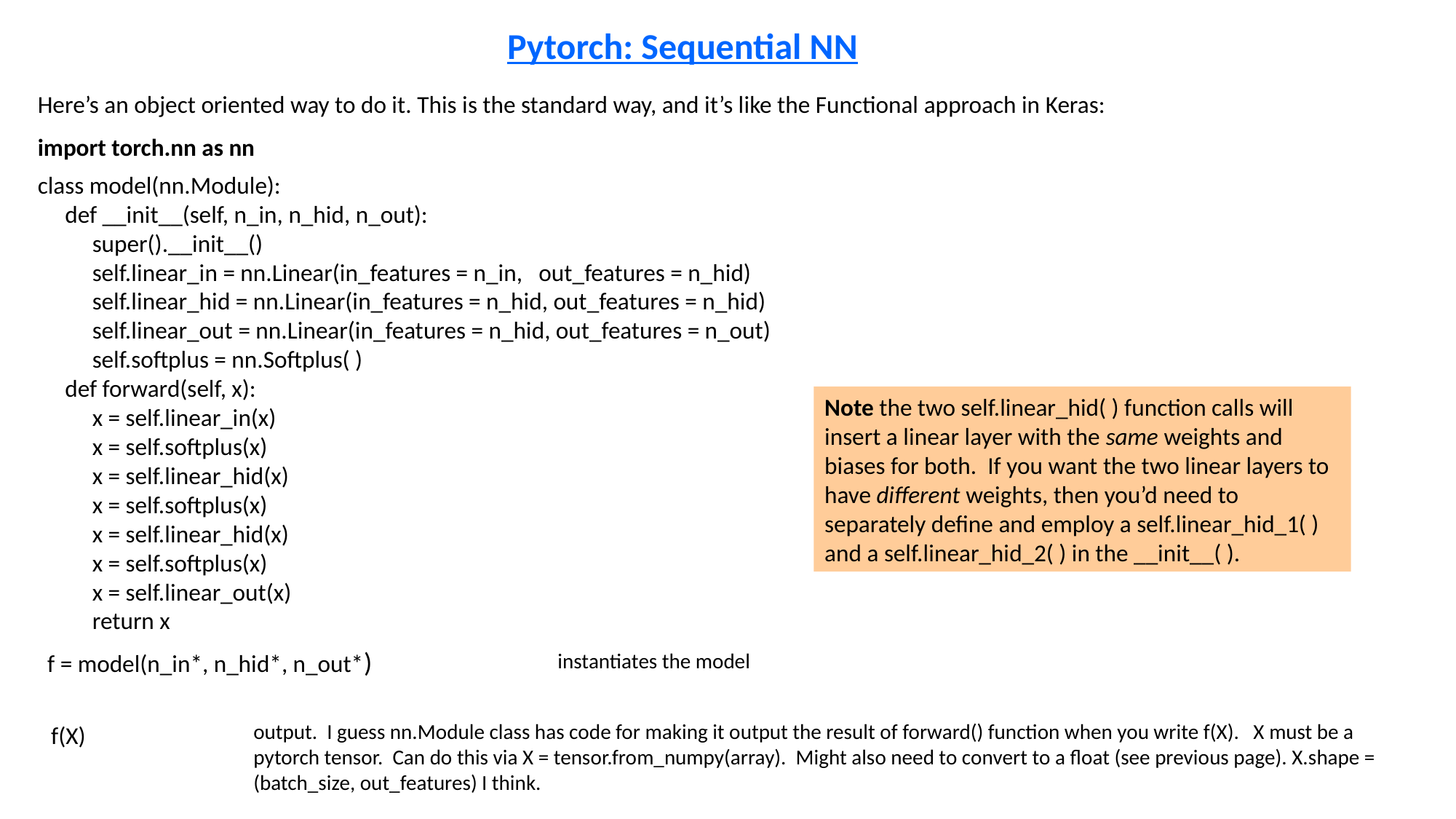

Pytorch: Sequential NN
Here’s an object oriented way to do it. This is the standard way, and it’s like the Functional approach in Keras:
import torch.nn as nn
class model(nn.Module):
     def __init__(self, n_in, n_hid, n_out):
          super().__init__()
          self.linear_in = nn.Linear(in_features = n_in,   out_features = n_hid)
          self.linear_hid = nn.Linear(in_features = n_hid, out_features = n_hid)
          self.linear_out = nn.Linear(in_features = n_hid, out_features = n_out)
          self.softplus = nn.Softplus( )
     def forward(self, x):
          x = self.linear_in(x)
          x = self.softplus(x)
          x = self.linear_hid(x)
          x = self.softplus(x)
          x = self.linear_hid(x)
          x = self.softplus(x)
          x = self.linear_out(x)
          return x
Note the two self.linear_hid( ) function calls will insert a linear layer with the same weights and biases for both.  If you want the two linear layers to have different weights, then you’d need to separately define and employ a self.linear_hid_1( ) and a self.linear_hid_2( ) in the __init__( ).
f = model(n_in*, n_hid*, n_out*)
instantiates the model
output.  I guess nn.Module class has code for making it output the result of forward() function when you write f(X).   X must be a pytorch tensor.  Can do this via X = tensor.from_numpy(array).  Might also need to convert to a float (see previous page). X.shape = (batch_size, out_features) I think.
f(X)